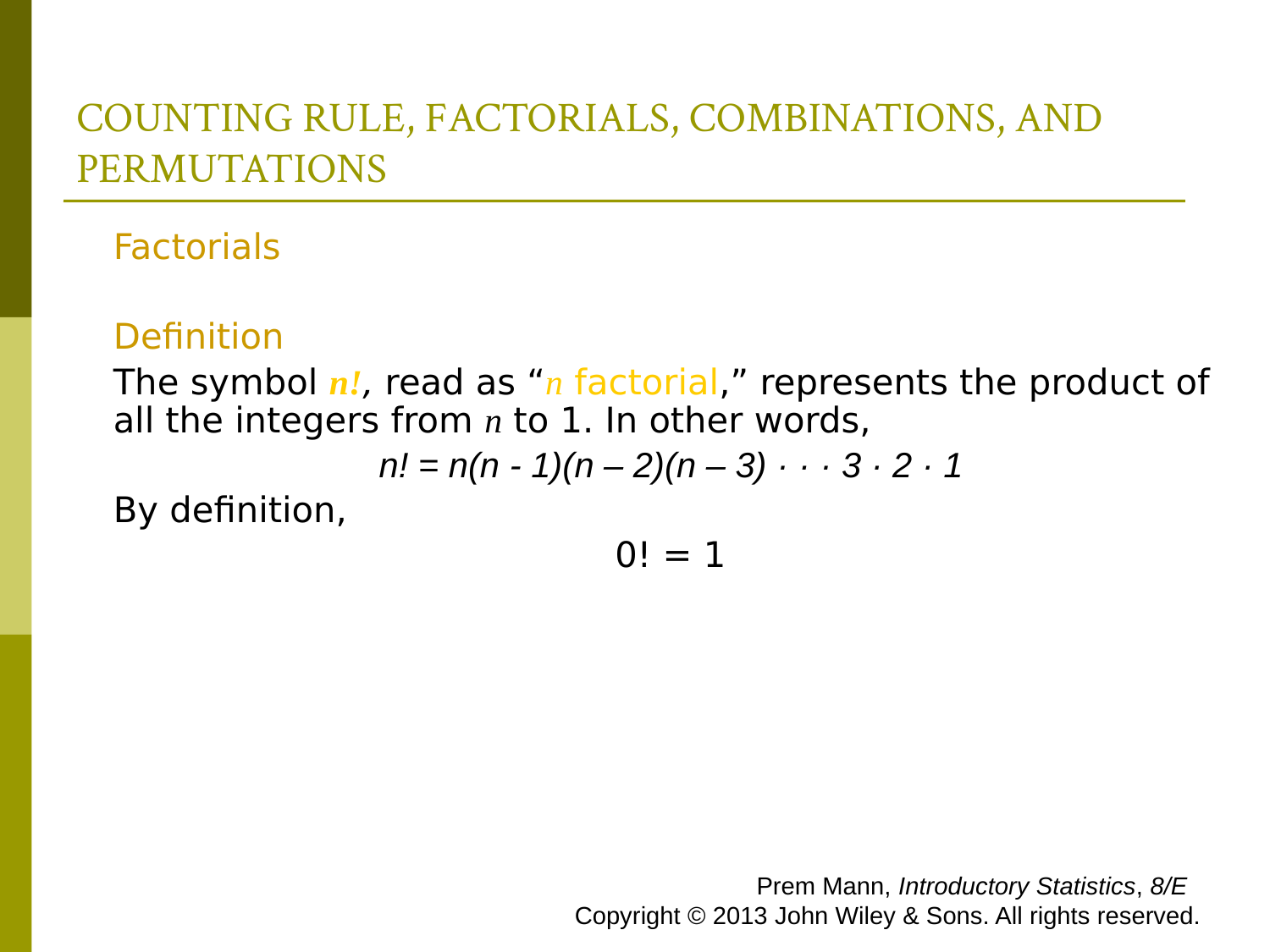

# COUNTING RULE, FACTORIALS, COMBINATIONS, AND PERMUTATIONS
Factorials

Definition
The symbol n!, read as “n factorial,” represents the product of all the integers from n to 1. In other words,
n! = n(n - 1)(n – 2)(n – 3) · · · 3 · 2 · 1
By definition,
0! = 1

                          Prem Mann, Introductory Statistics, 8/E Copyright © 2013 John Wiley & Sons. All rights reserved.